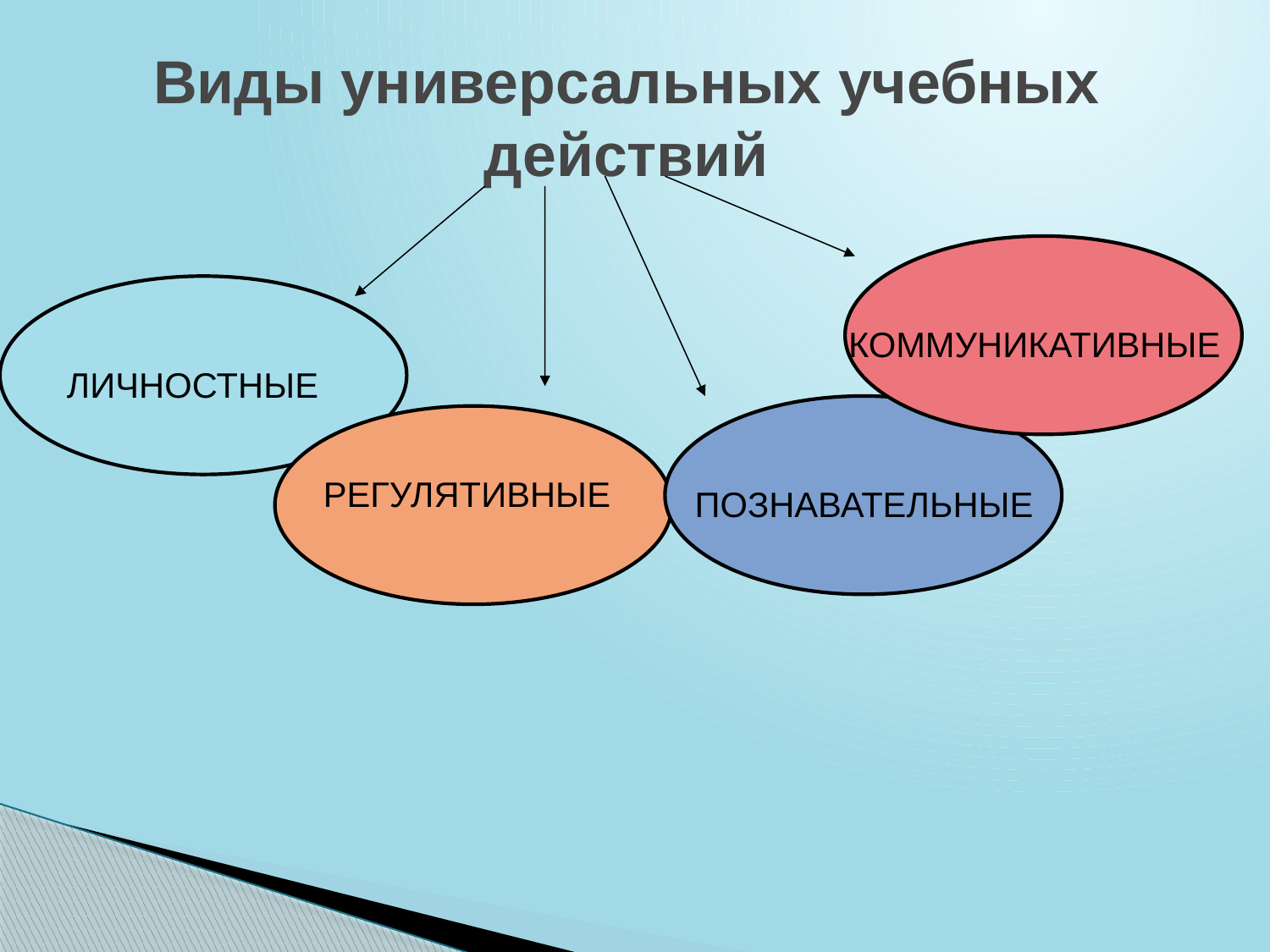

# Виды универсальных учебных действий

КОММУНИКАТИВНЫЕ
ЛИЧНОСТНЫЕ

РЕГУЛЯТИВНЫЕ
ПОЗНАВАТЕЛЬНЫЕ